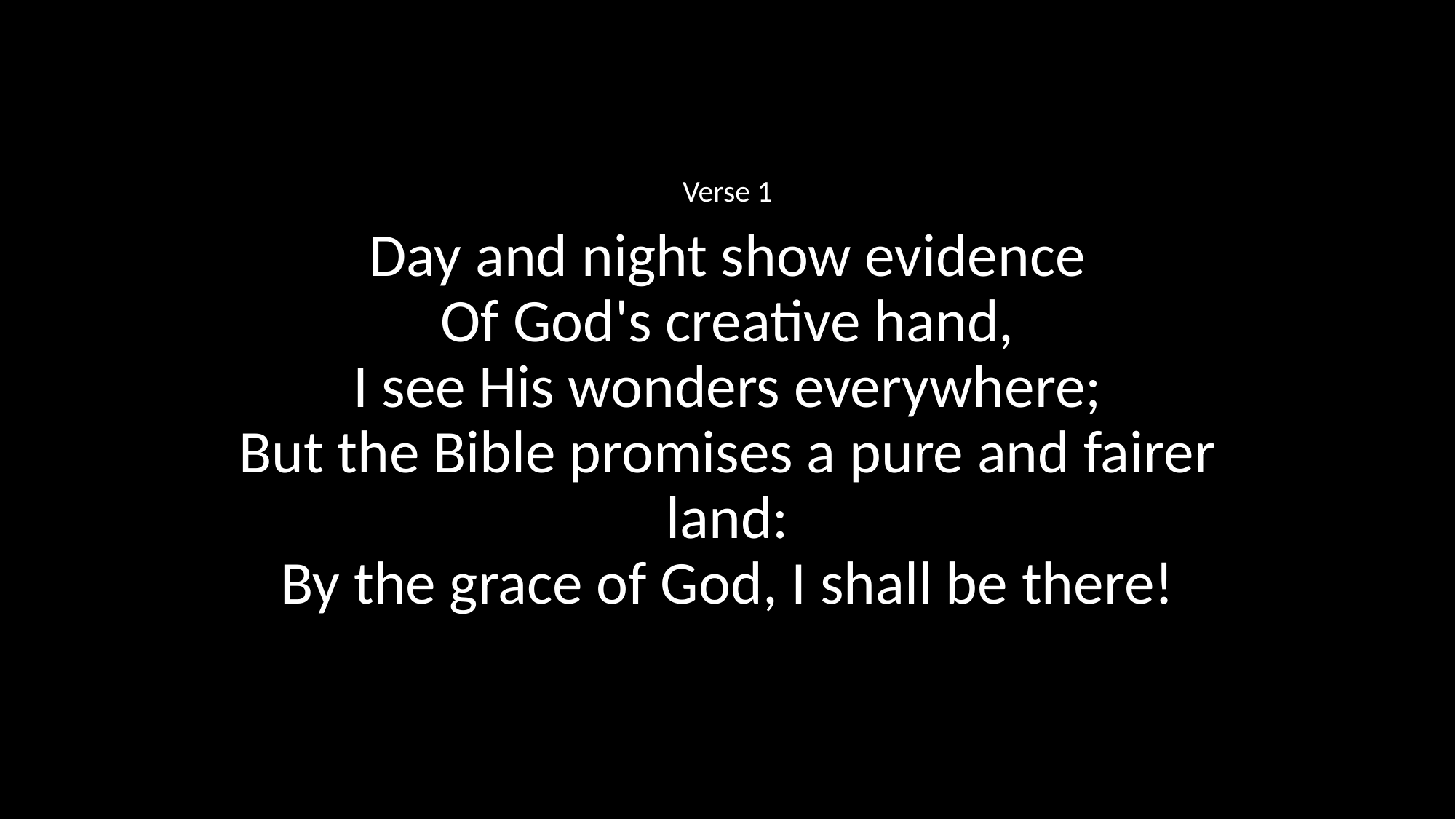

Verse 1
Day and night show evidence
Of God's creative hand,
I see His wonders everywhere;
But the Bible promises a pure and fairer land:
By the grace of God, I shall be there!